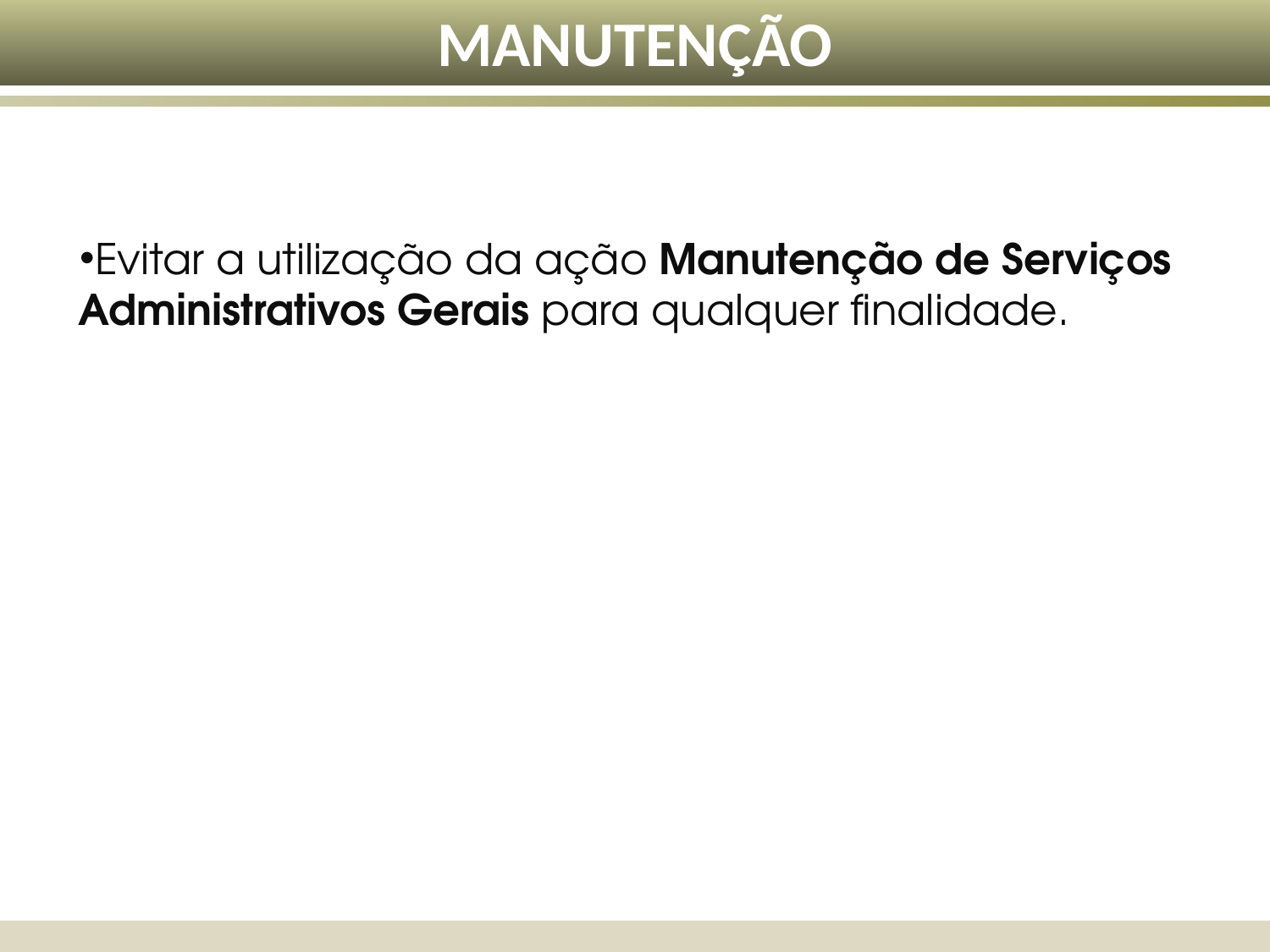

MANUTENÇÃO

Evitar a utilização da ação Manutenção de Serviços Administrativos Gerais para qualquer finalidade.